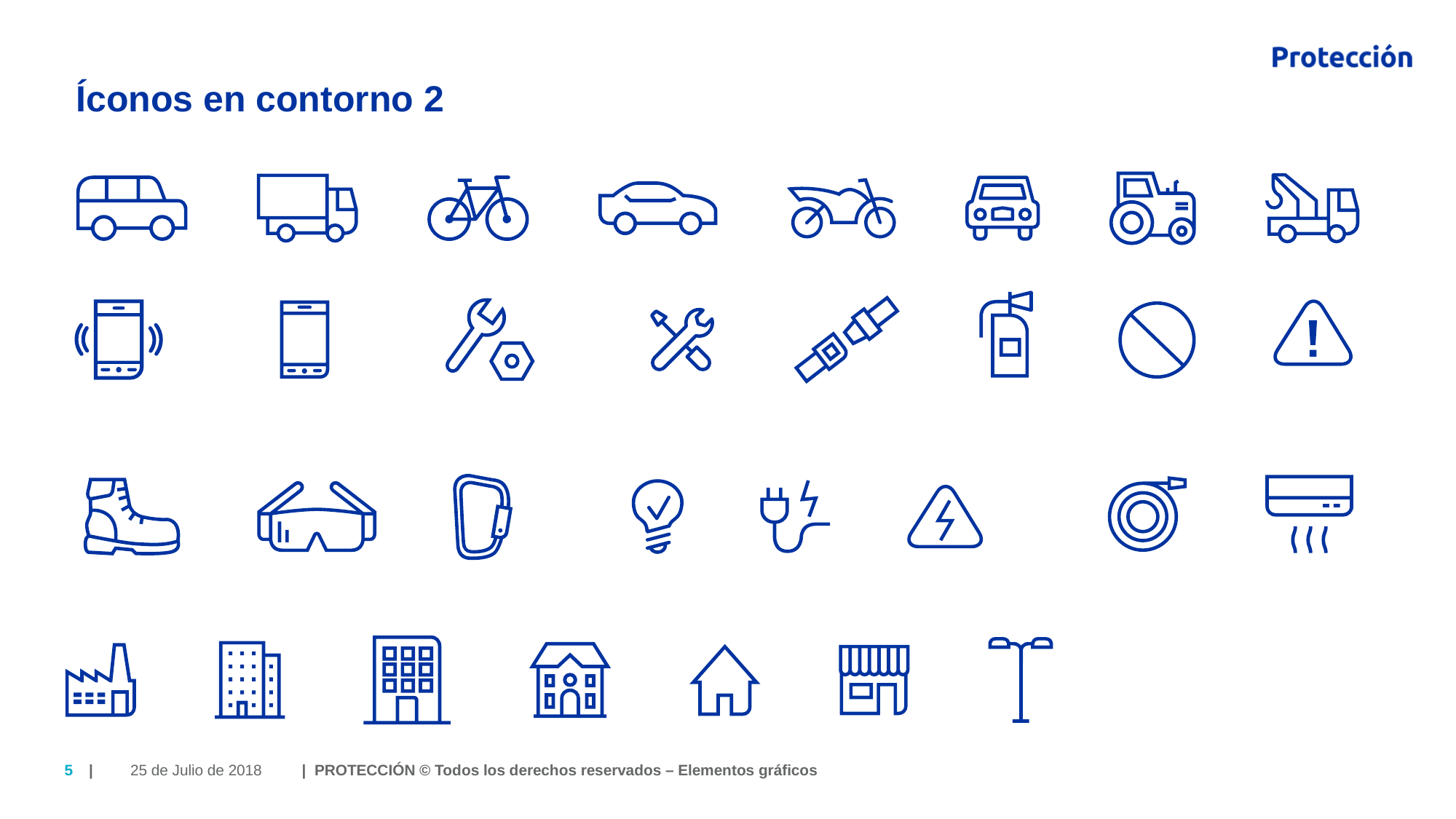

# Íconos en contorno 2

25 de Julio de 2018
5
|                                                  |  PROTECCIÓN © Todos los derechos reservados – Elementos gráficos